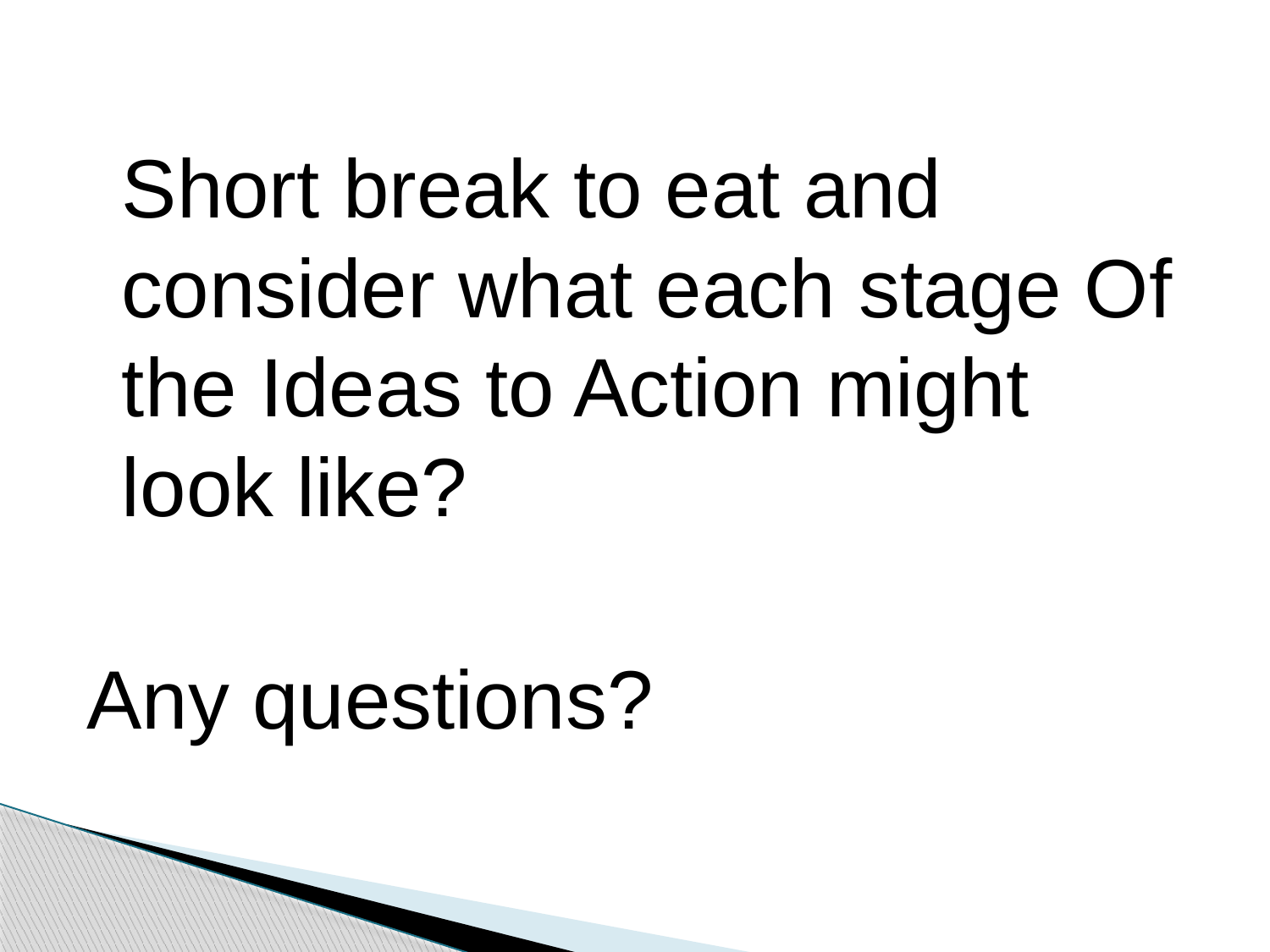

Short break to eat and consider what each stage Of the Ideas to Action might look like?

Any questions?